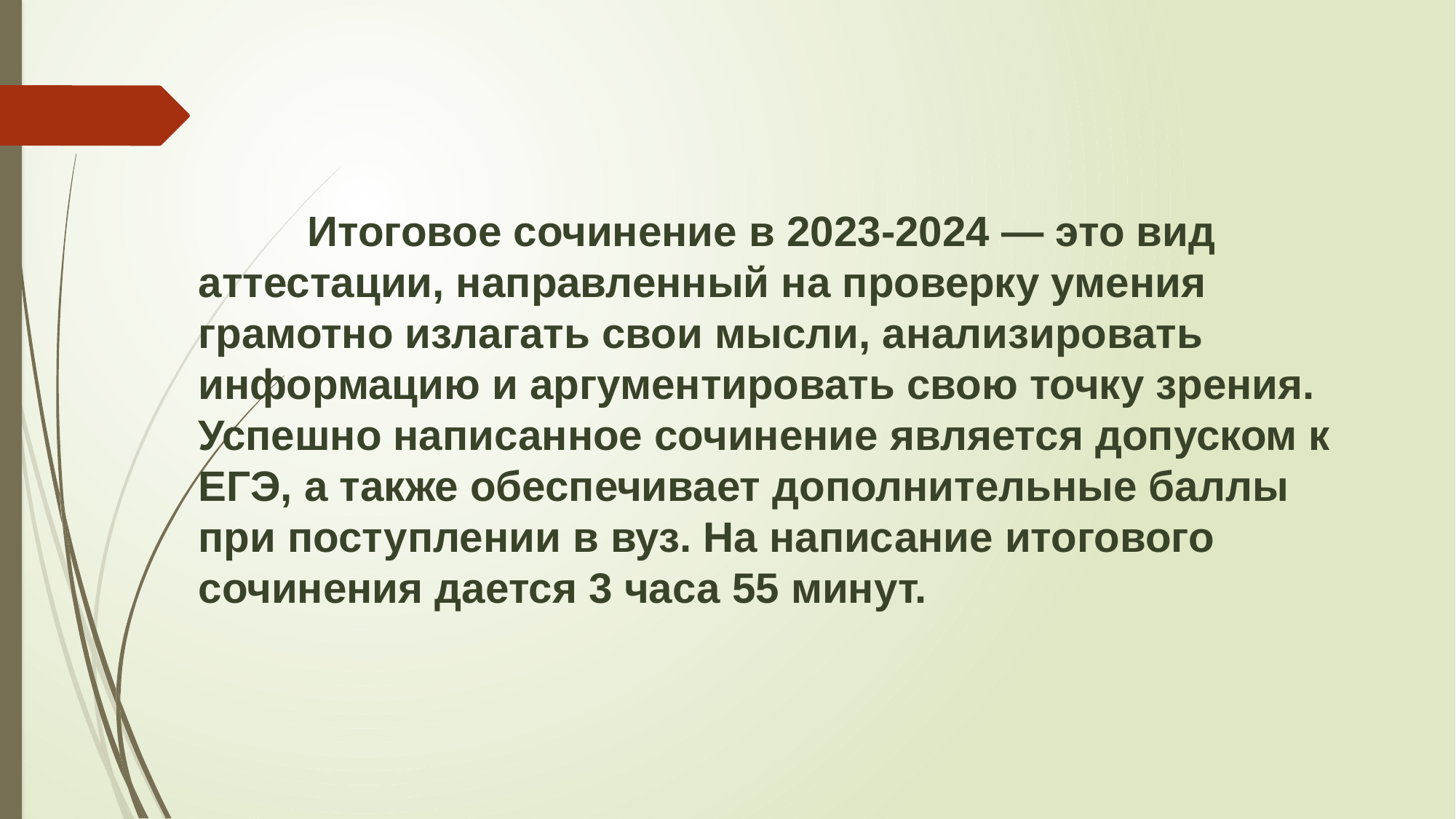

Итоговое сочинение в 2023-2024 — это вид аттестации, направленный на проверку умения грамотно излагать свои мысли, анализировать информацию и аргументировать свою точку зрения. Успешно написанное сочинение является допуском к ЕГЭ, а также обеспечивает дополнительные баллы при поступлении в вуз. На написание итогового сочинения дается 3 часа 55 минут.